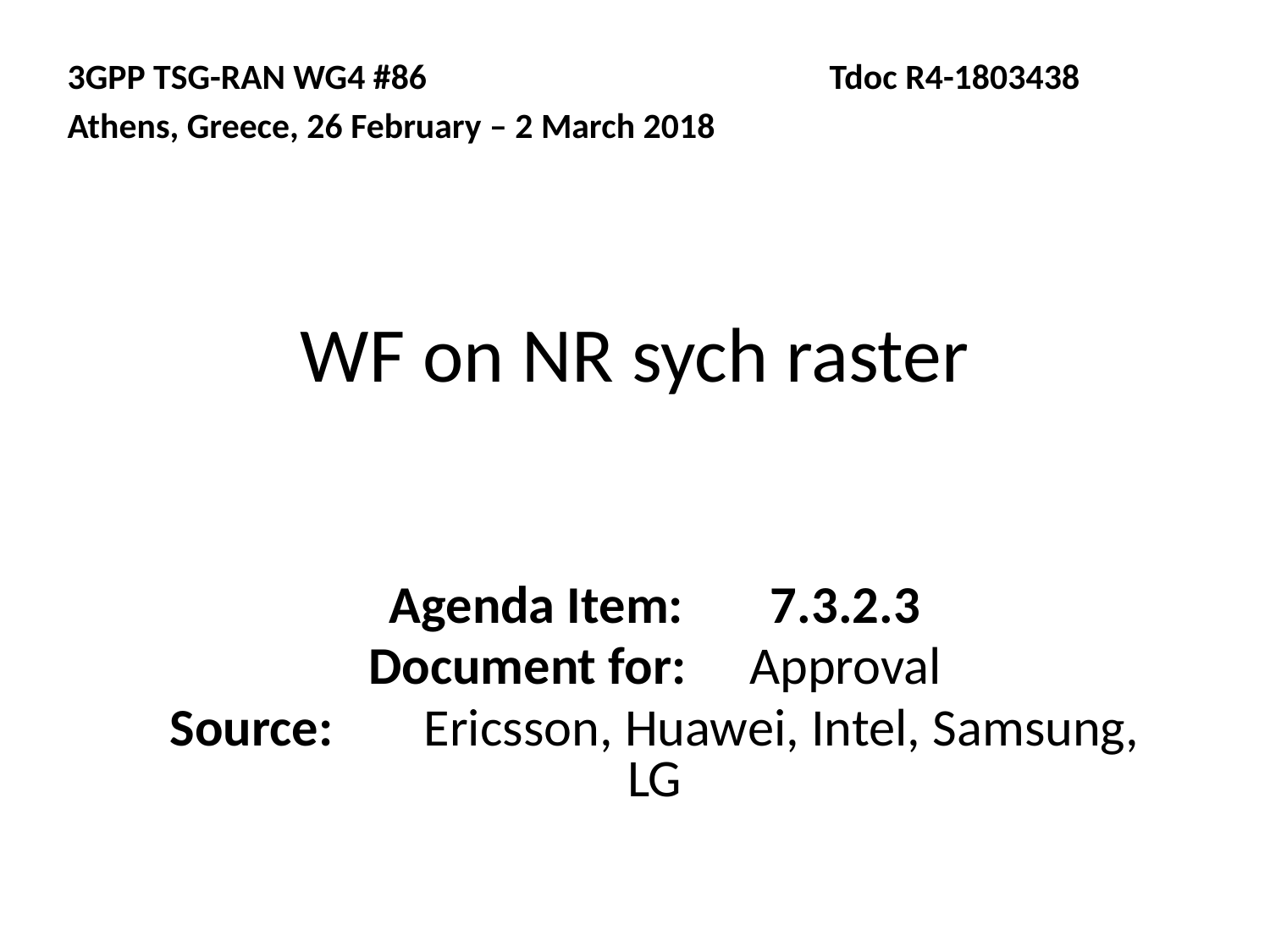

3GPP TSG-RAN WG4 #86  				Tdoc R4-1803438
Athens, Greece, 26 February – 2 March 2018

# WF on NR sych raster
Agenda Item:	7.3.2.3
Document for:	Approval
Source: 	Ericsson, Huawei, Intel, Samsung, LG